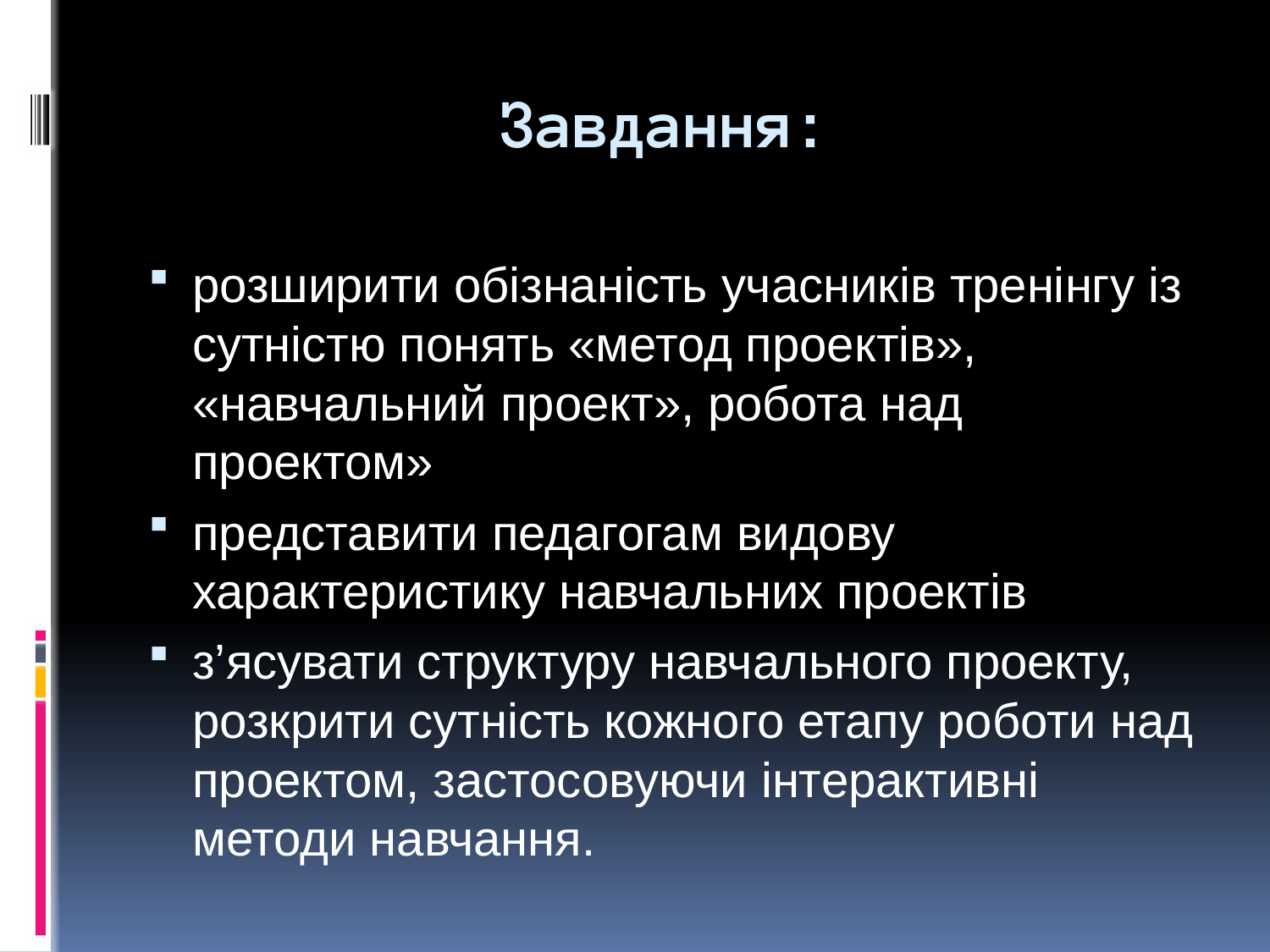

# Завдання:
розширити обізнаність учасників тренінгу із сутністю понять «метод проектів», «навчальний проект», робота над проектом»
представити педагогам видову характеристику навчальних проектів
з’ясувати структуру навчального проекту, розкрити сутність кожного етапу роботи над проектом, застосовуючи інтерактивні методи навчання.